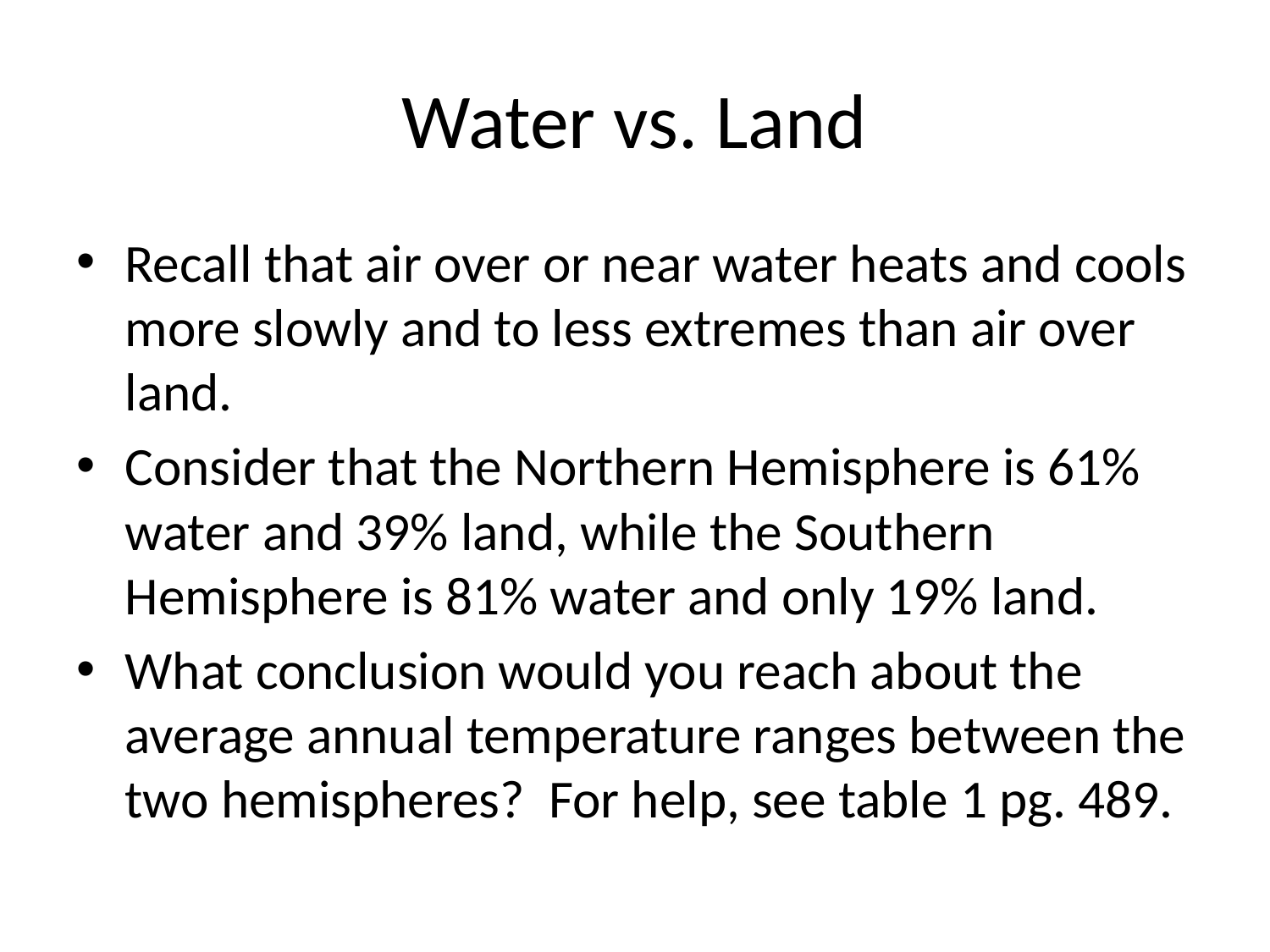

# Water vs. Land
Recall that air over or near water heats and cools more slowly and to less extremes than air over land.
Consider that the Northern Hemisphere is 61% water and 39% land, while the Southern Hemisphere is 81% water and only 19% land.
What conclusion would you reach about the average annual temperature ranges between the two hemispheres?  For help, see table 1 pg. 489.